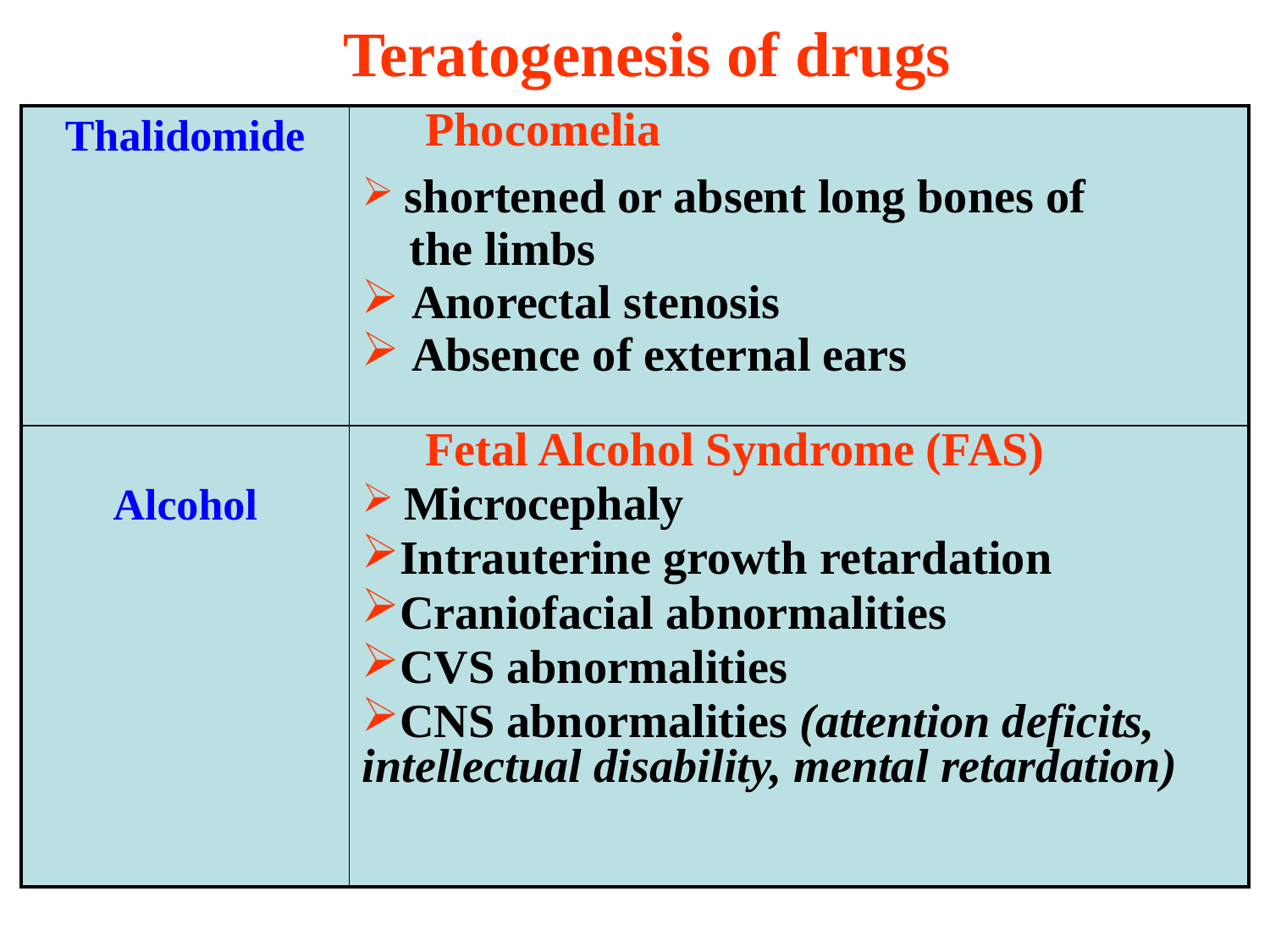

Teratogenesis of drugs
| Thalidomide | Phocomelia shortened or absent long bones of the limbs Anorectal stenosis Absence of external ears |
| --- | --- |
| Alcohol | Fetal Alcohol Syndrome (FAS) Microcephaly Intrauterine growth retardation Craniofacial abnormalities CVS abnormalities CNS abnormalities (attention deficits, intellectual disability, mental retardation) |